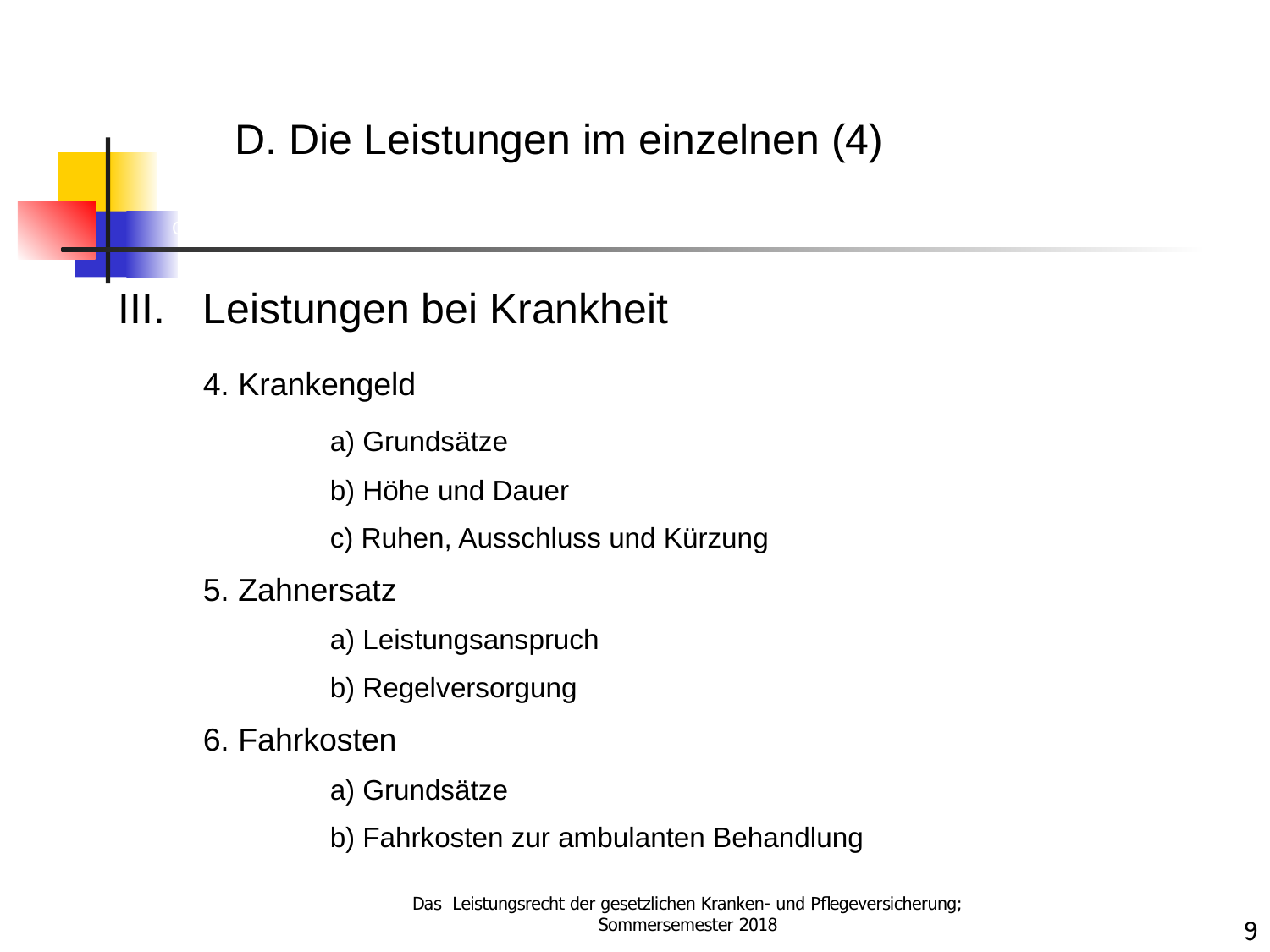

Gliederung Leistungen 4
D. Die Leistungen im einzelnen (4)
Leistungen bei Krankheit
	4. Krankengeld
		a) Grundsätze
		b) Höhe und Dauer
		c) Ruhen, Ausschluss und Kürzung
	5. Zahnersatz
		a) Leistungsanspruch
		b) Regelversorgung
	6. Fahrkosten
		a) Grundsätze
		b) Fahrkosten zur ambulanten Behandlung
Das  Leistungsrecht der gesetzlichen Kranken- und Pflegeversicherung; Sommersemester 2018
9